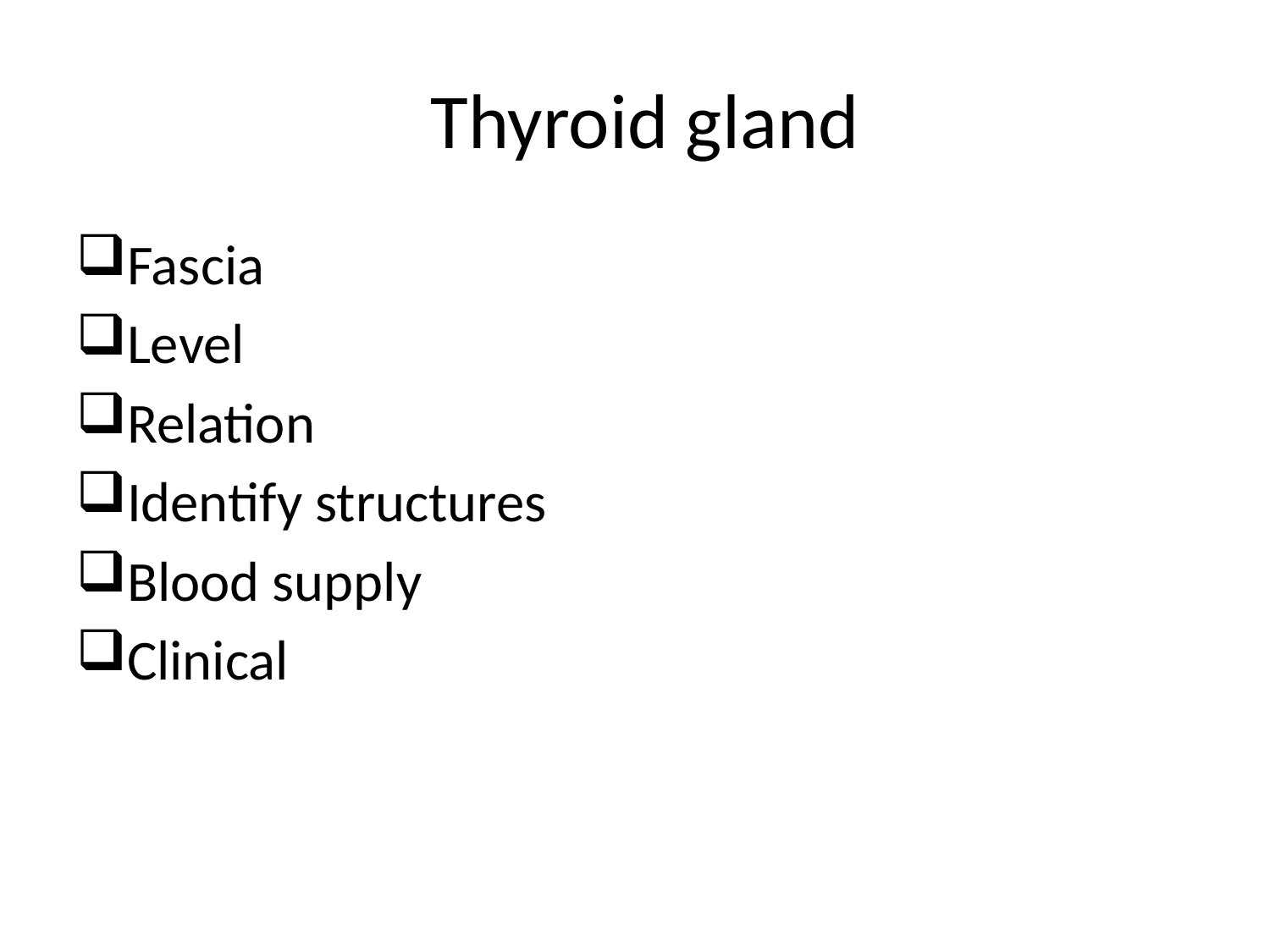

# Thyroid gland
Fascia
Level
Relation
Identify structures
Blood supply
Clinical